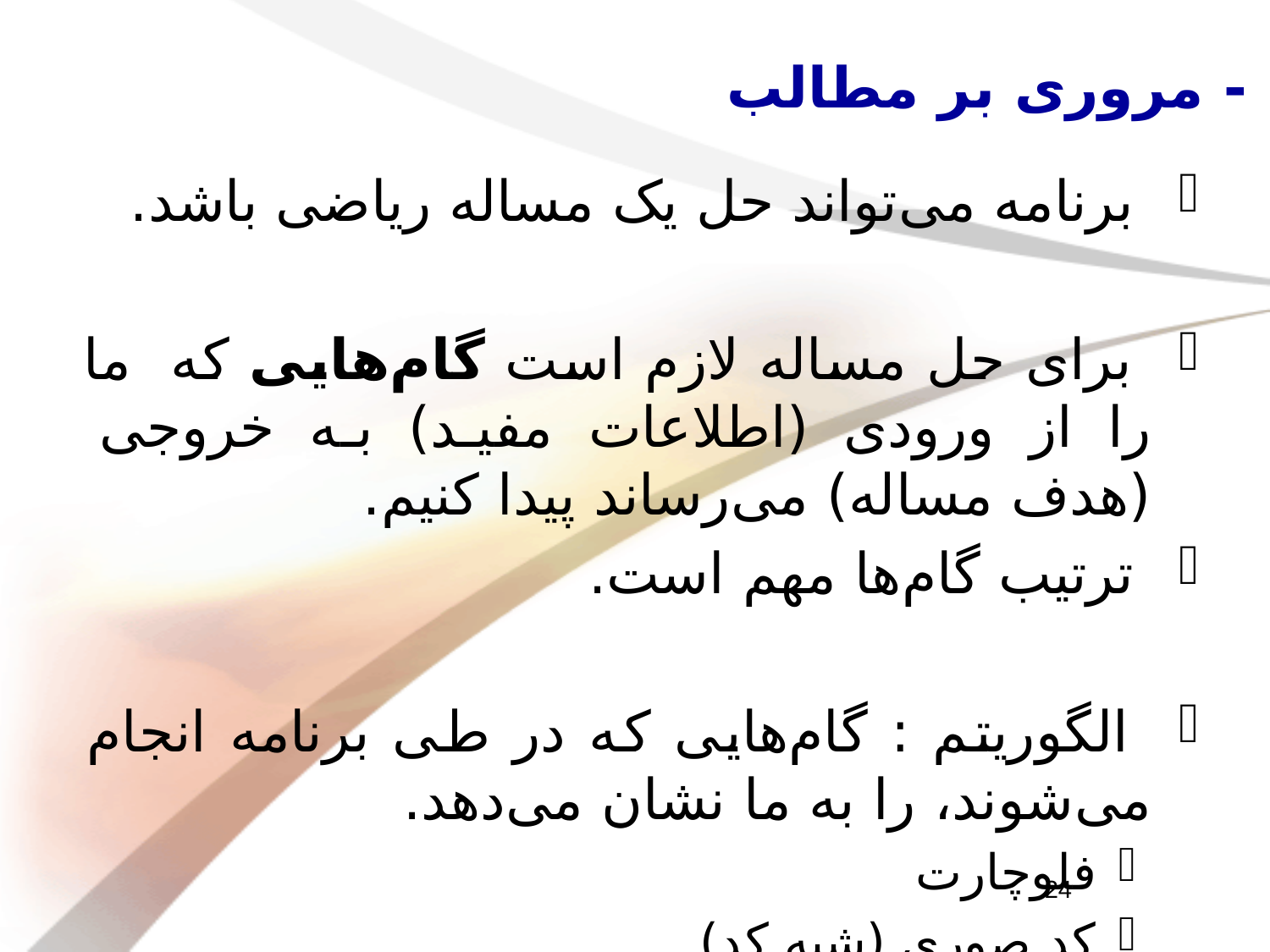

# - مروری بر مطالب
 برنامه می‌تواند حل یک مساله ریاضی باشد.

 برای حل مساله لازم است گام‌هایی که  ما را از ورودی (اطلاعات مفید) به خروجی (هدف مساله) می‌رساند پیدا کنیم.
 ترتیب گام‌ها مهم است.

 الگوریتم : گام‌هایی که در طی برنامه انجام می‌شوند، را به ما نشان می‌دهد.
فلوچارت
کد صوری (شبه کد)

24